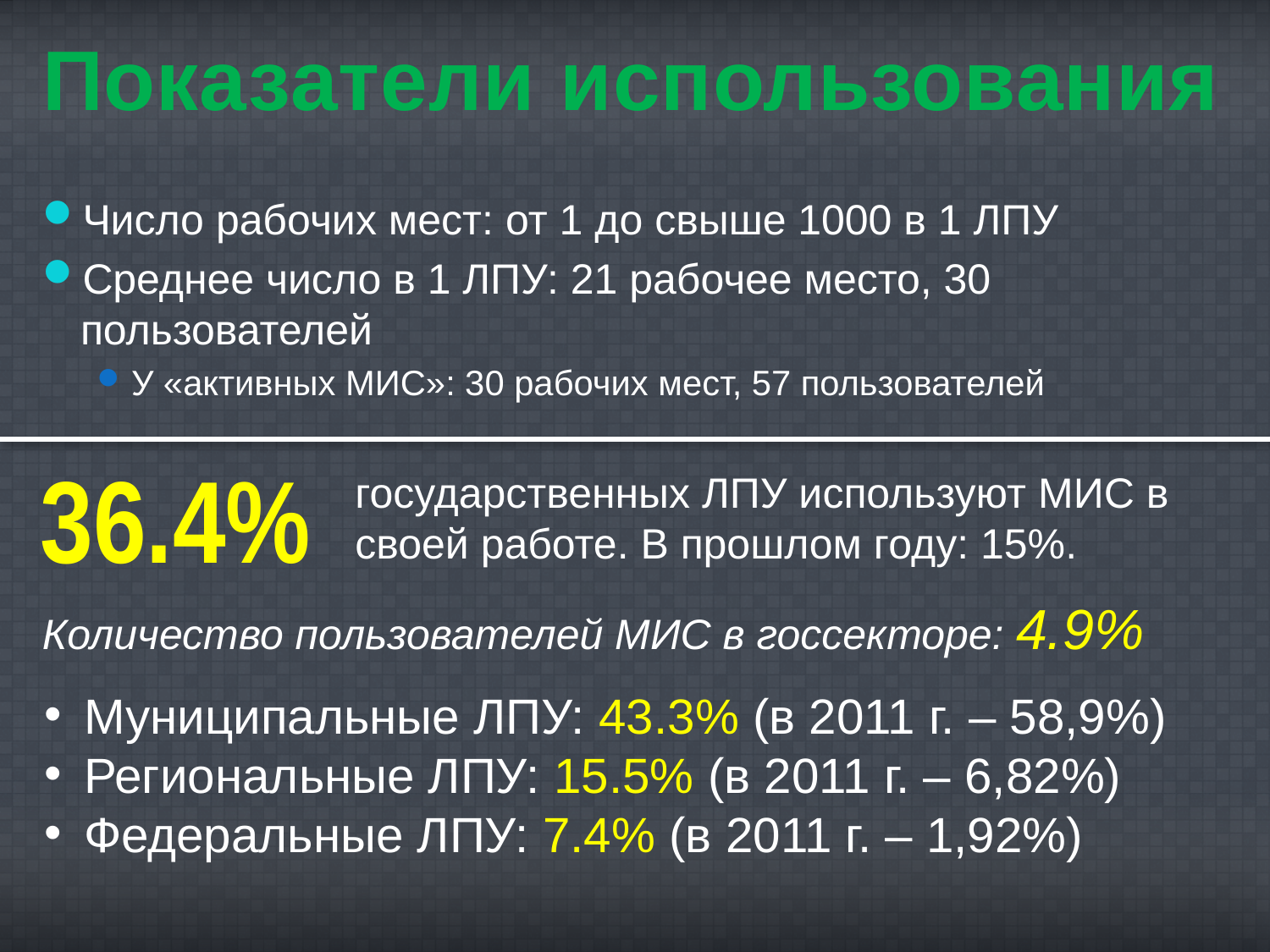

# Показатели использования
Число рабочих мест: от 1 до свыше 1000 в 1 ЛПУ
Среднее число в 1 ЛПУ: 21 рабочее место, 30 пользователей
У «активных МИС»: 30 рабочих мест, 57 пользователей

36.4%
государственных ЛПУ используют МИС в своей работе. В прошлом году: 15%.
Количество пользователей МИС в госсекторе: 4.9%
Муниципальные ЛПУ: 43.3% (в 2011 г. – 58,9%)
Региональные ЛПУ: 15.5% (в 2011 г. – 6,82%)
Федеральные ЛПУ: 7.4% (в 2011 г. – 1,92%)